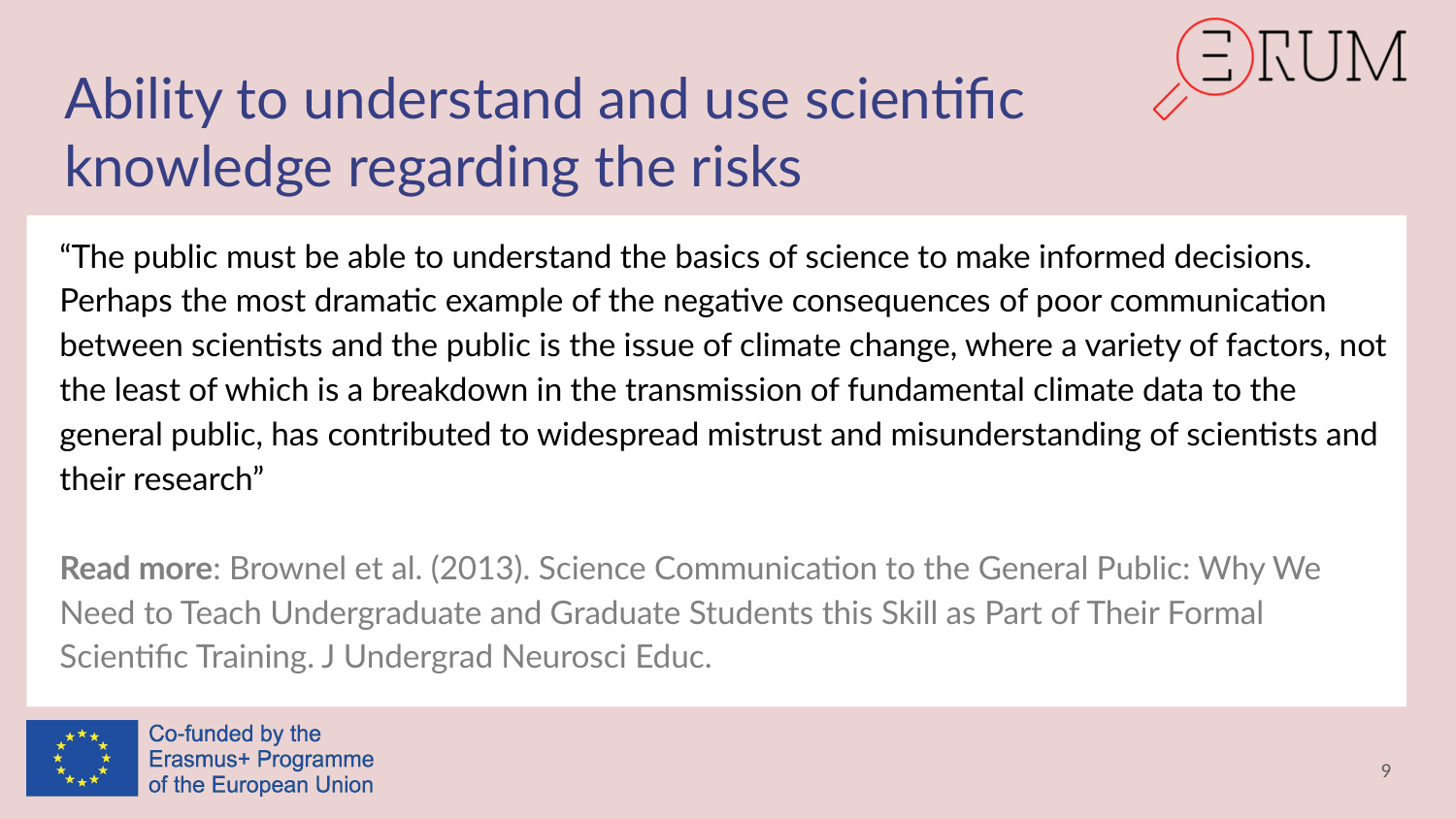

# Ability to understand and use scientific knowledge regarding the risks
“The public must be able to understand the basics of science to make informed decisions. Perhaps the most dramatic example of the negative consequences of poor communication between scientists and the public is the issue of climate change, where a variety of factors, not the least of which is a breakdown in the transmission of fundamental climate data to the general public, has contributed to widespread mistrust and misunderstanding of scientists and their research”

Read more: Brownel et al. (2013). Science Communication to the General Public: Why We Need to Teach Undergraduate and Graduate Students this Skill as Part of Their Formal Scientific Training. J Undergrad Neurosci Educ.

9